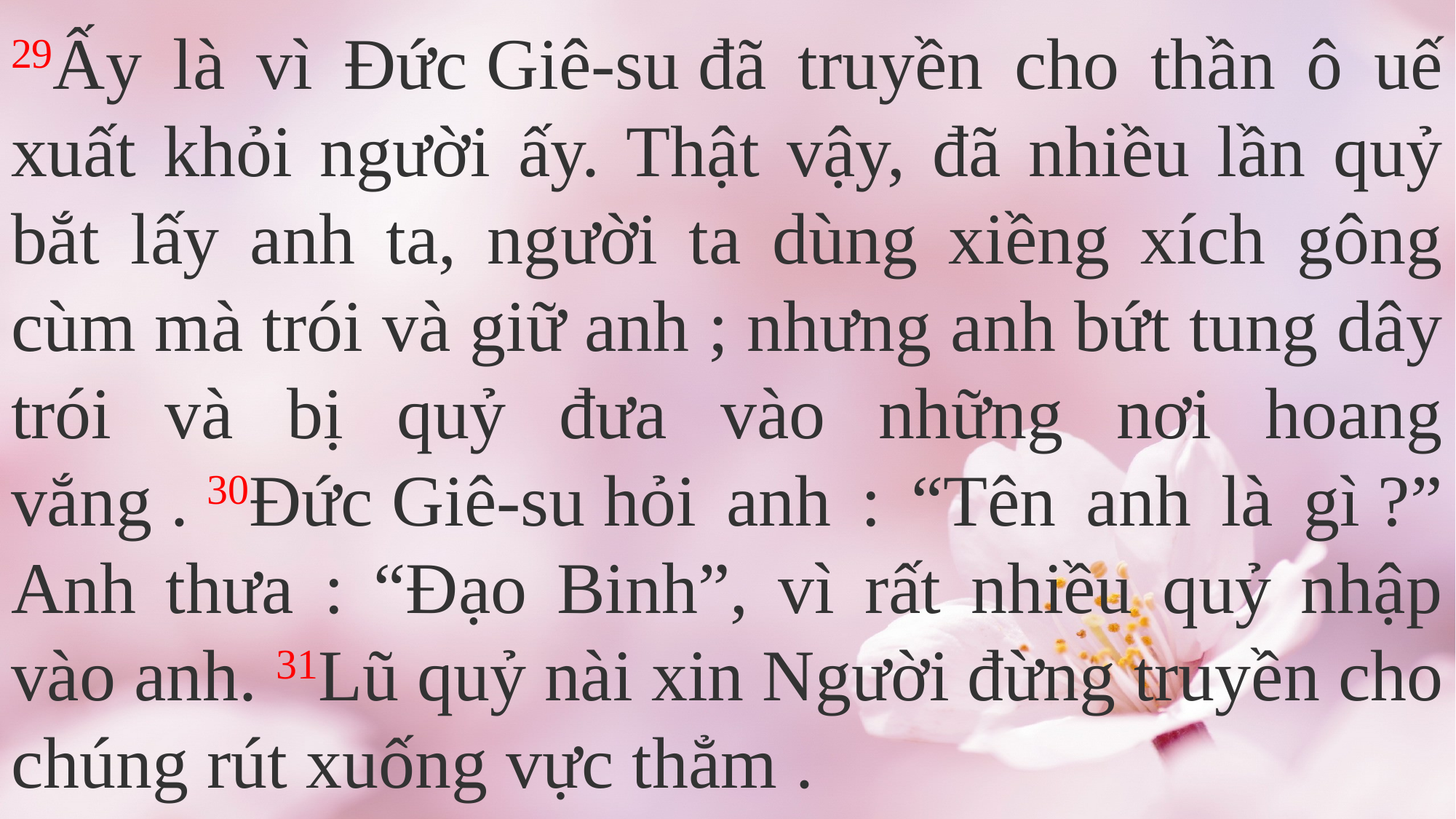

29Ấy là vì Đức Giê-su đã truyền cho thần ô uế xuất khỏi người ấy. Thật vậy, đã nhiều lần quỷ bắt lấy anh ta, người ta dùng xiềng xích gông cùm mà trói và giữ anh ; nhưng anh bứt tung dây trói và bị quỷ đưa vào những nơi hoang vắng . 30Đức Giê-su hỏi anh : “Tên anh là gì ?” Anh thưa : “Đạo Binh”, vì rất nhiều quỷ nhập vào anh. 31Lũ quỷ nài xin Người đừng truyền cho chúng rút xuống vực thẳm .